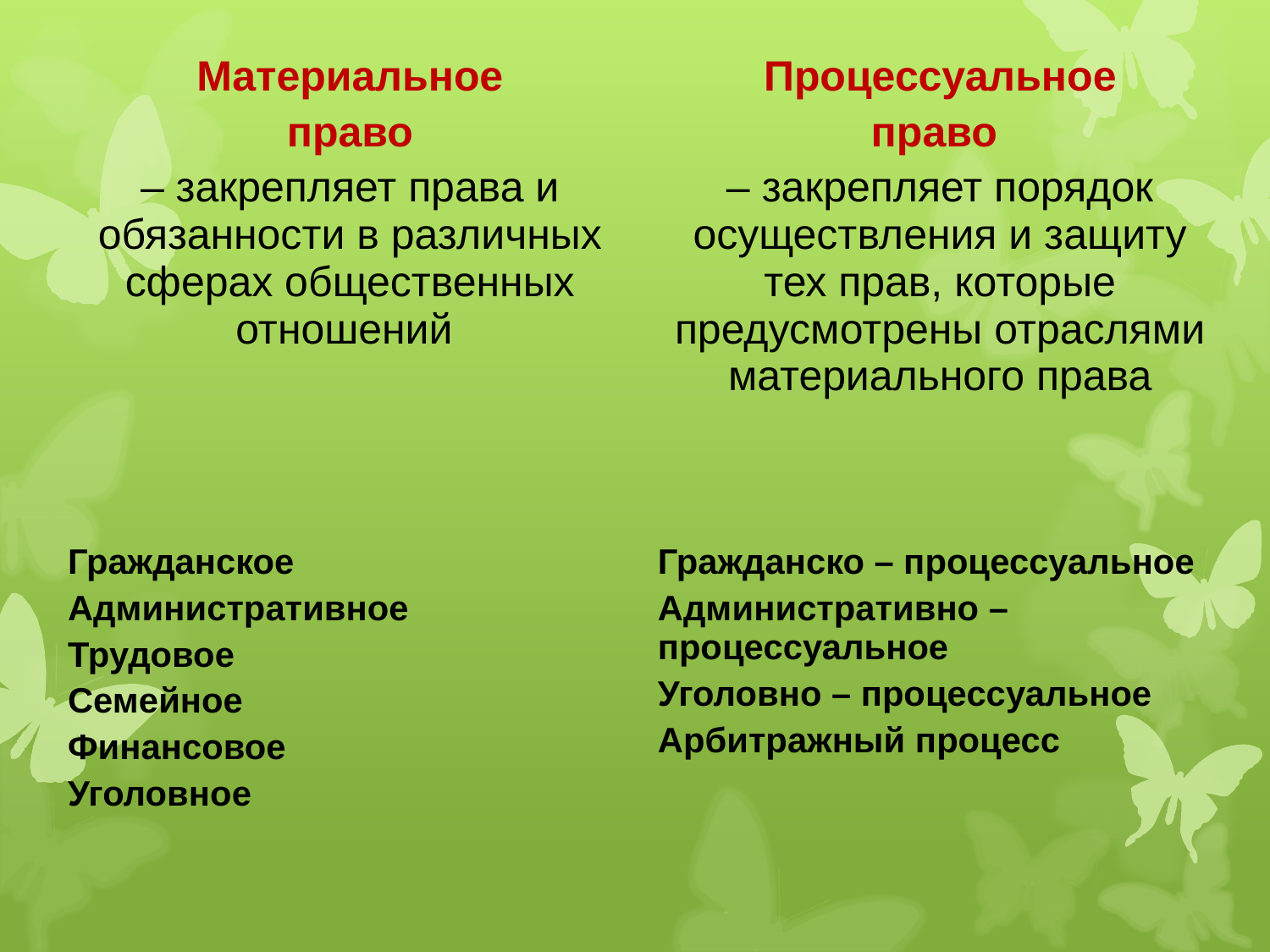

| Материальное право – закрепляет права и обязанности в различных сферах общественных отношений | Процессуальное право – закрепляет порядок осуществления и защиту тех прав, которые предусмотрены отраслями материального права |
| --- | --- |
| Гражданское Административное Трудовое Семейное Финансовое Уголовное | Гражданско – процессуальное Административно – процессуальное Уголовно – процессуальное Арбитражный процесс |